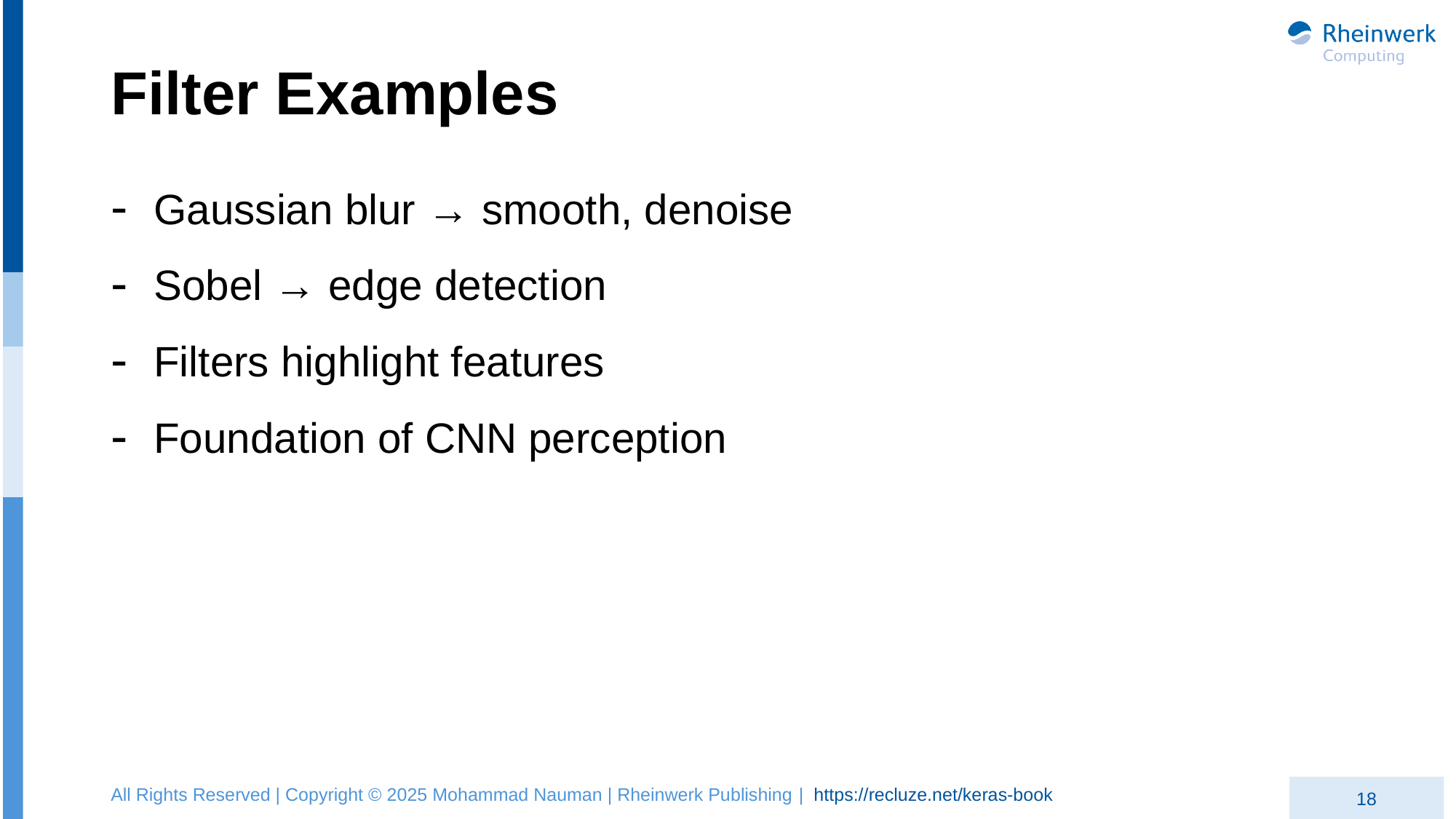

# Filter Examples
Gaussian blur → smooth, denoise
Sobel → edge detection
Filters highlight features
Foundation of CNN perception